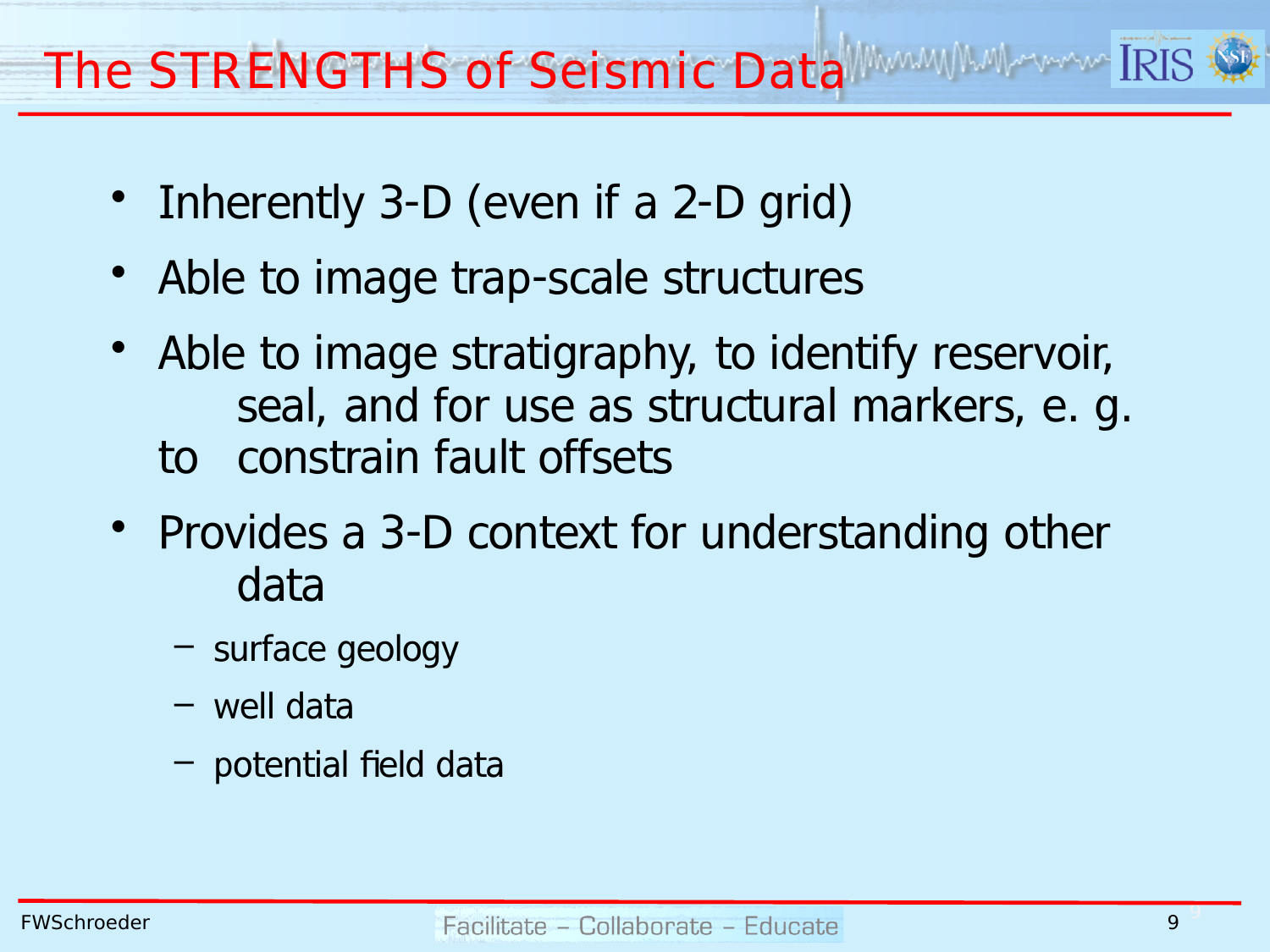

# The STRENGTHS of Seismic Data
Inherently 3-D (even if a 2-D grid)
Able to image trap-scale structures
Able to image stratigraphy, to identify reservoir, 	seal, and for use as structural markers, e. g. to 	constrain fault offsets
Provides a 3-D context for understanding other 	data
surface geology
well data
potential field data